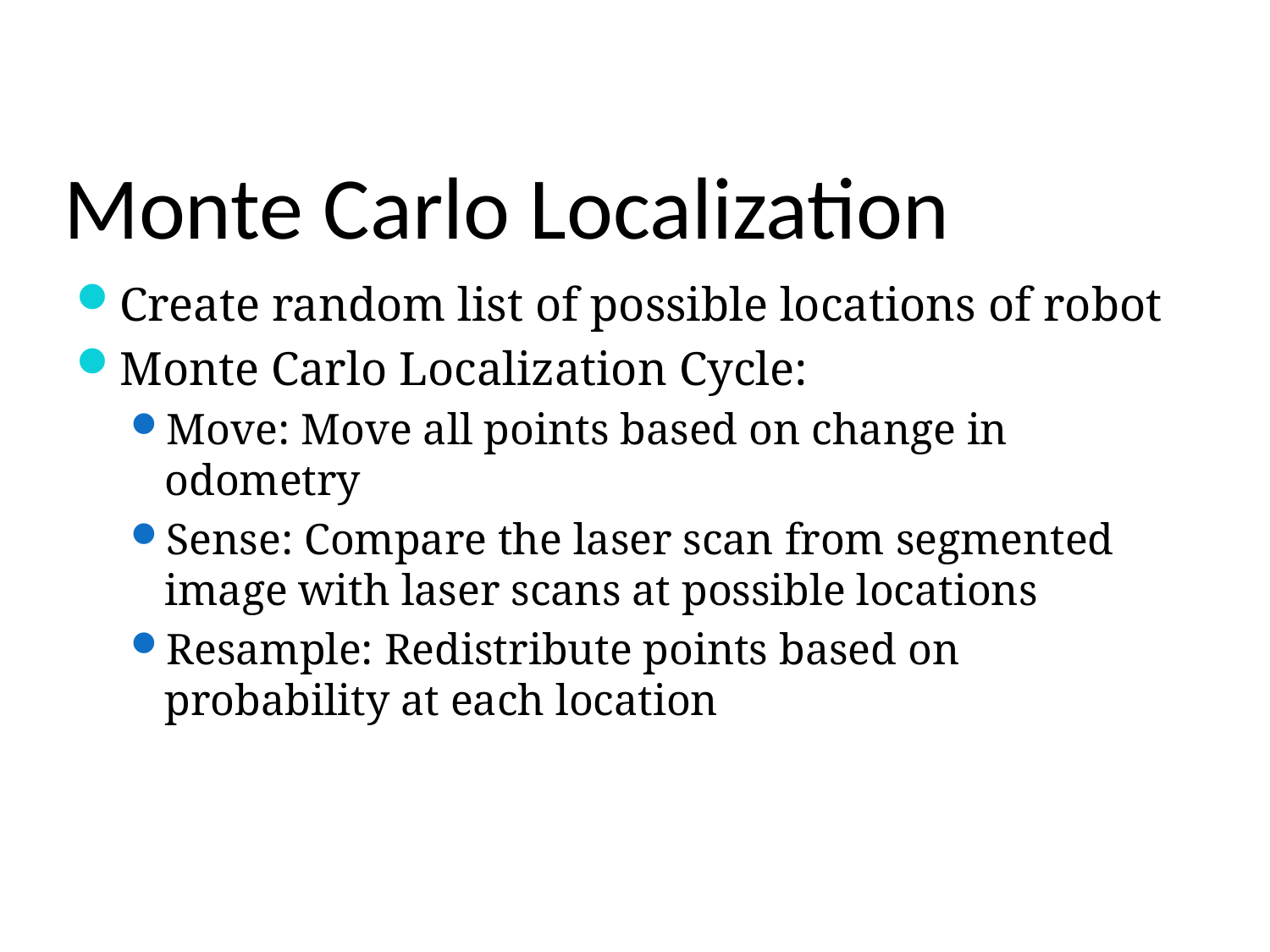

# Monte Carlo Localization
Create random list of possible locations of robot
Monte Carlo Localization Cycle:
Move: Move all points based on change in odometry
Sense: Compare the laser scan from segmented image with laser scans at possible locations
Resample: Redistribute points based on probability at each location